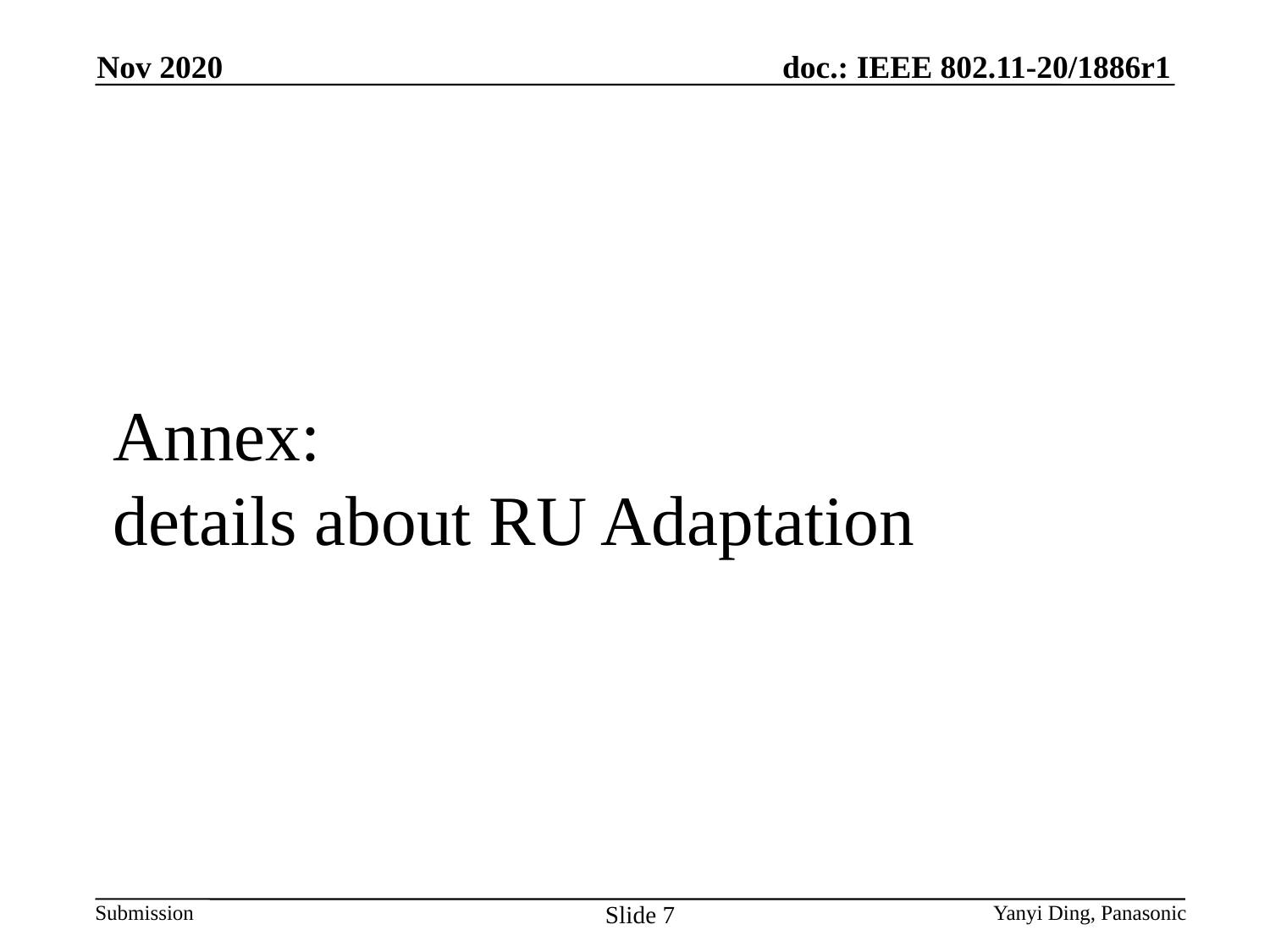

Nov 2020
Annex:
details about RU Adaptation
Slide 7
Yanyi Ding, Panasonic